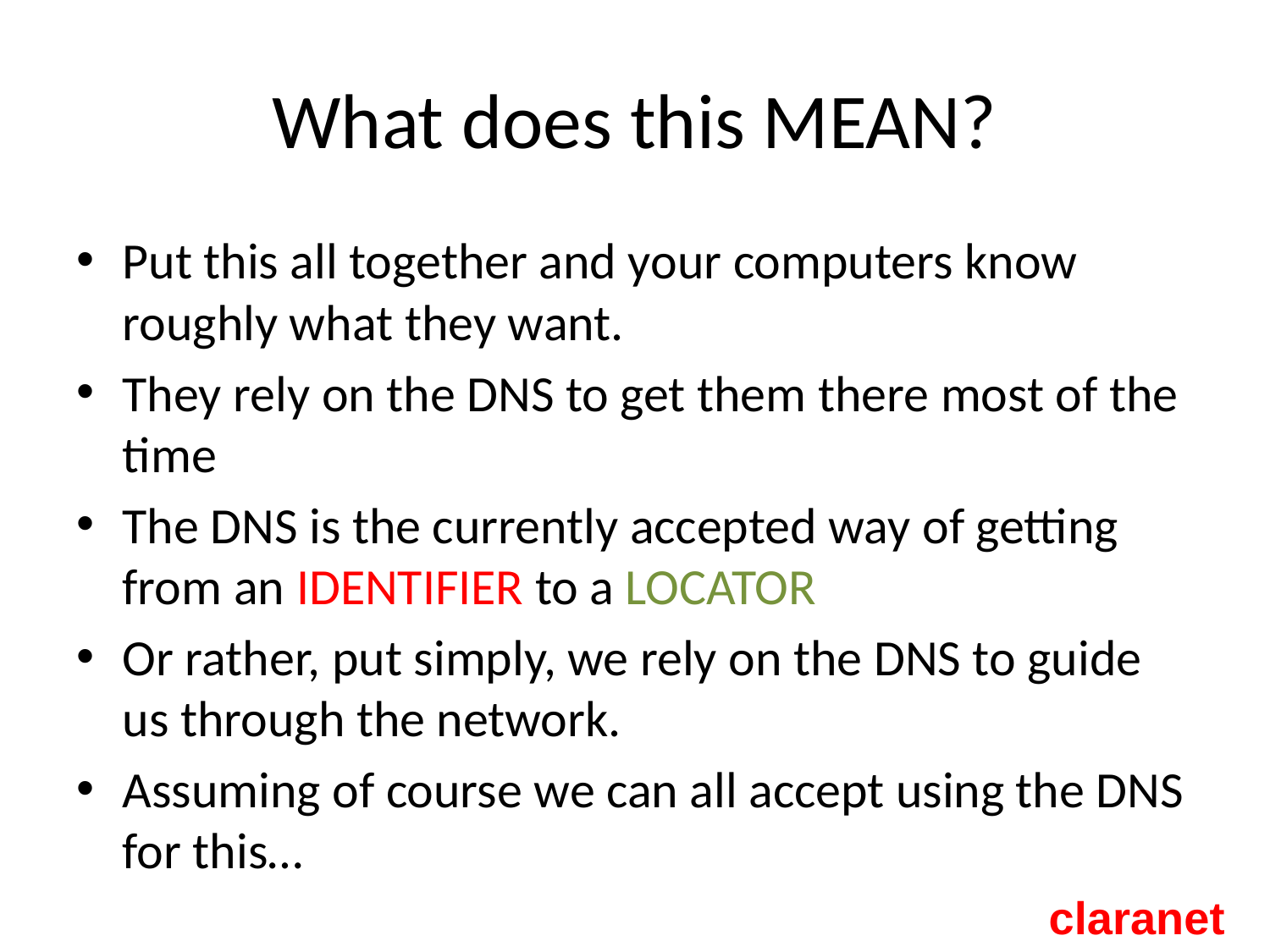

# What does this MEAN?
Put this all together and your computers know roughly what they want.
They rely on the DNS to get them there most of the time
The DNS is the currently accepted way of getting from an IDENTIFIER to a LOCATOR
Or rather, put simply, we rely on the DNS to guide us through the network.
Assuming of course we can all accept using the DNS for this…